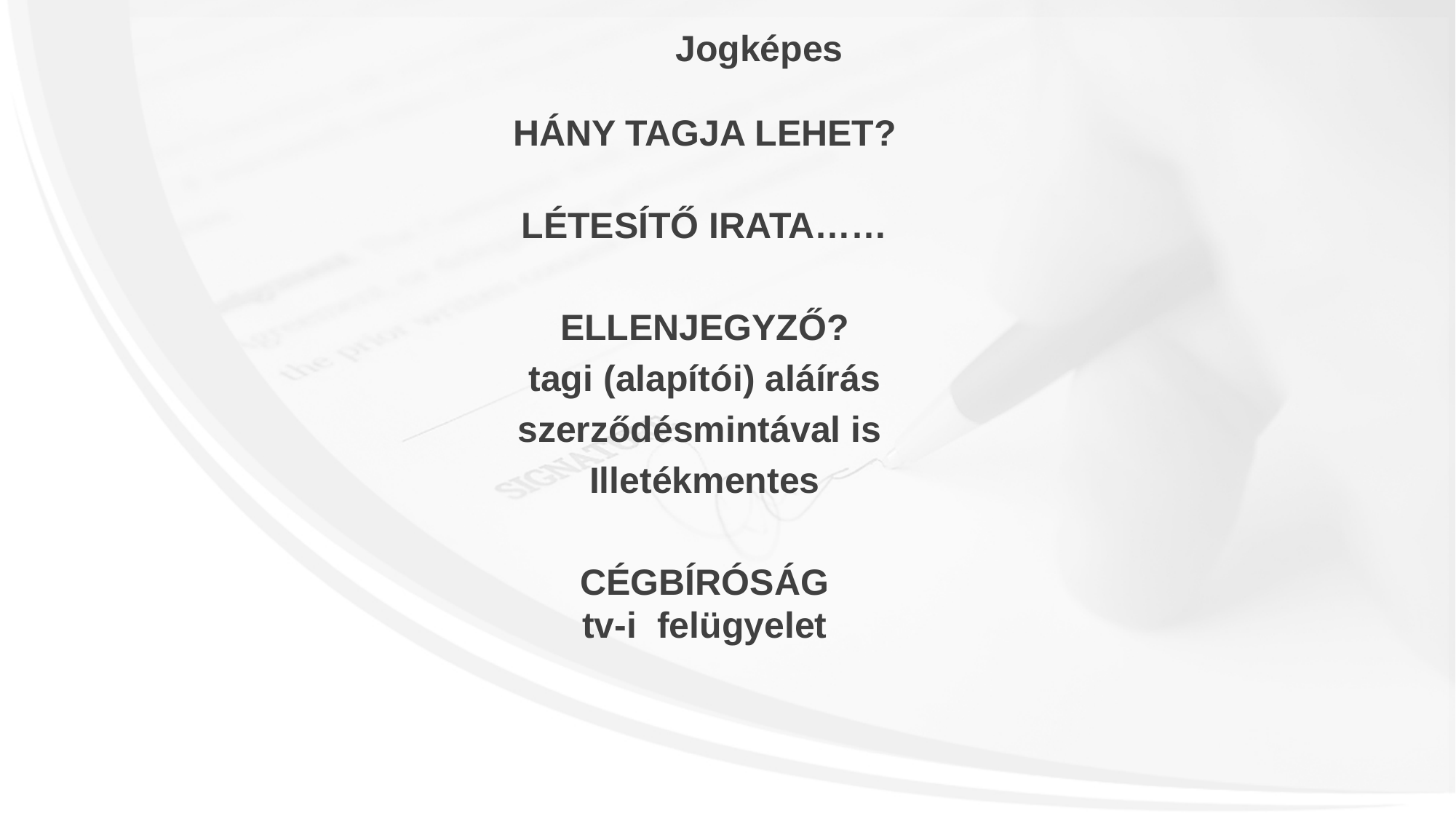

Jogképes

HÁNY TAGJA LEHET?

LÉTESÍTŐ IRATA……

ELLENJEGYZŐ?
tagi (alapítói) aláírás
szerződésmintával is
Illetékmentes

CÉGBÍRÓSÁG
tv-i  felügyelet